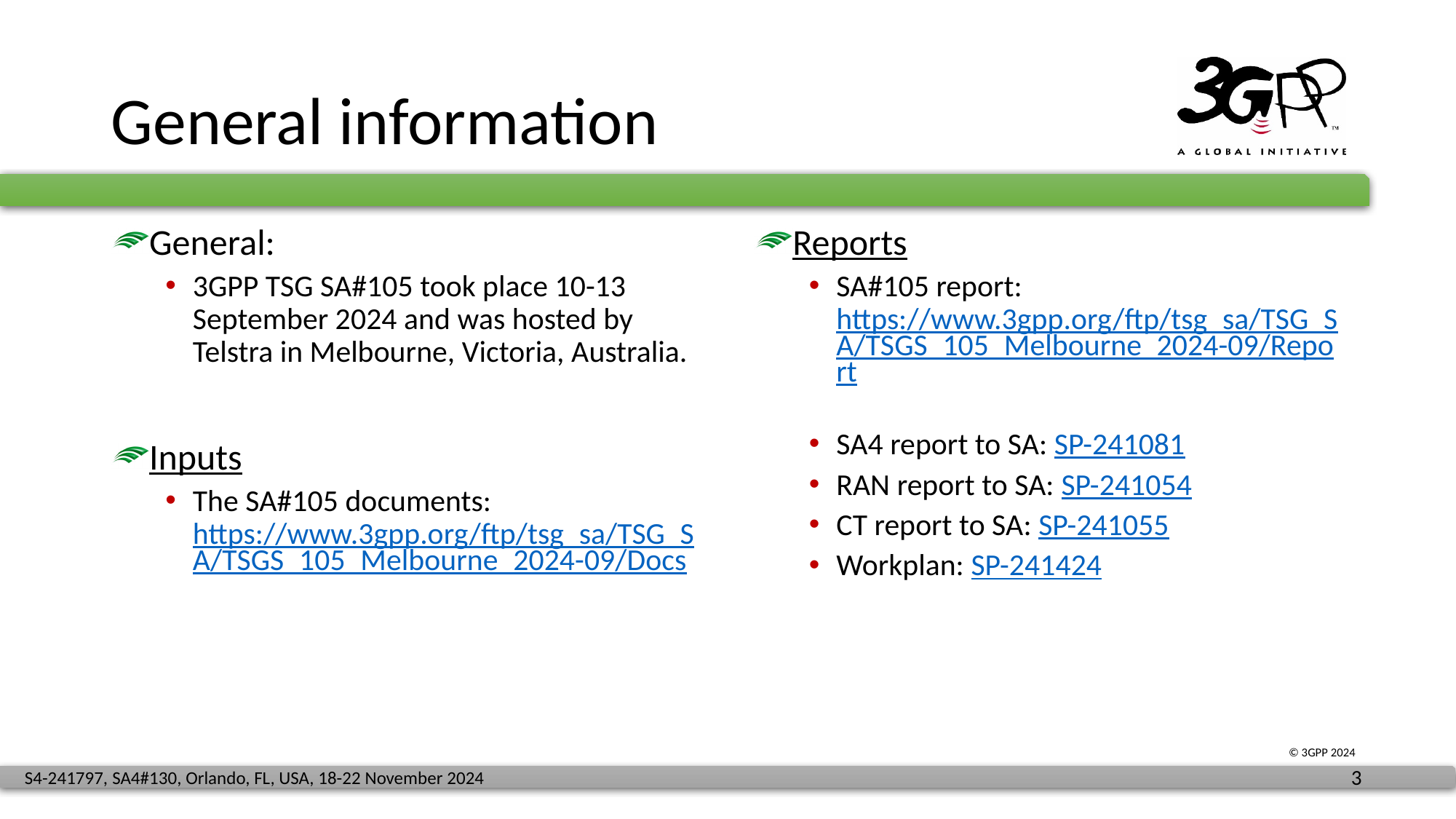

# General information
General:
3GPP TSG SA#105 took place 10-13 September 2024 and was hosted by Telstra in Melbourne, Victoria, Australia.

Inputs
The SA#105 documents: https://www.3gpp.org/ftp/tsg_sa/TSG_SA/TSGS_105_Melbourne_2024-09/Docs
Reports
SA#105 report: https://www.3gpp.org/ftp/tsg_sa/TSG_SA/TSGS_105_Melbourne_2024-09/Report
SA4 report to SA: SP-241081
RAN report to SA: SP-241054
CT report to SA: SP-241055
Workplan: SP-241424